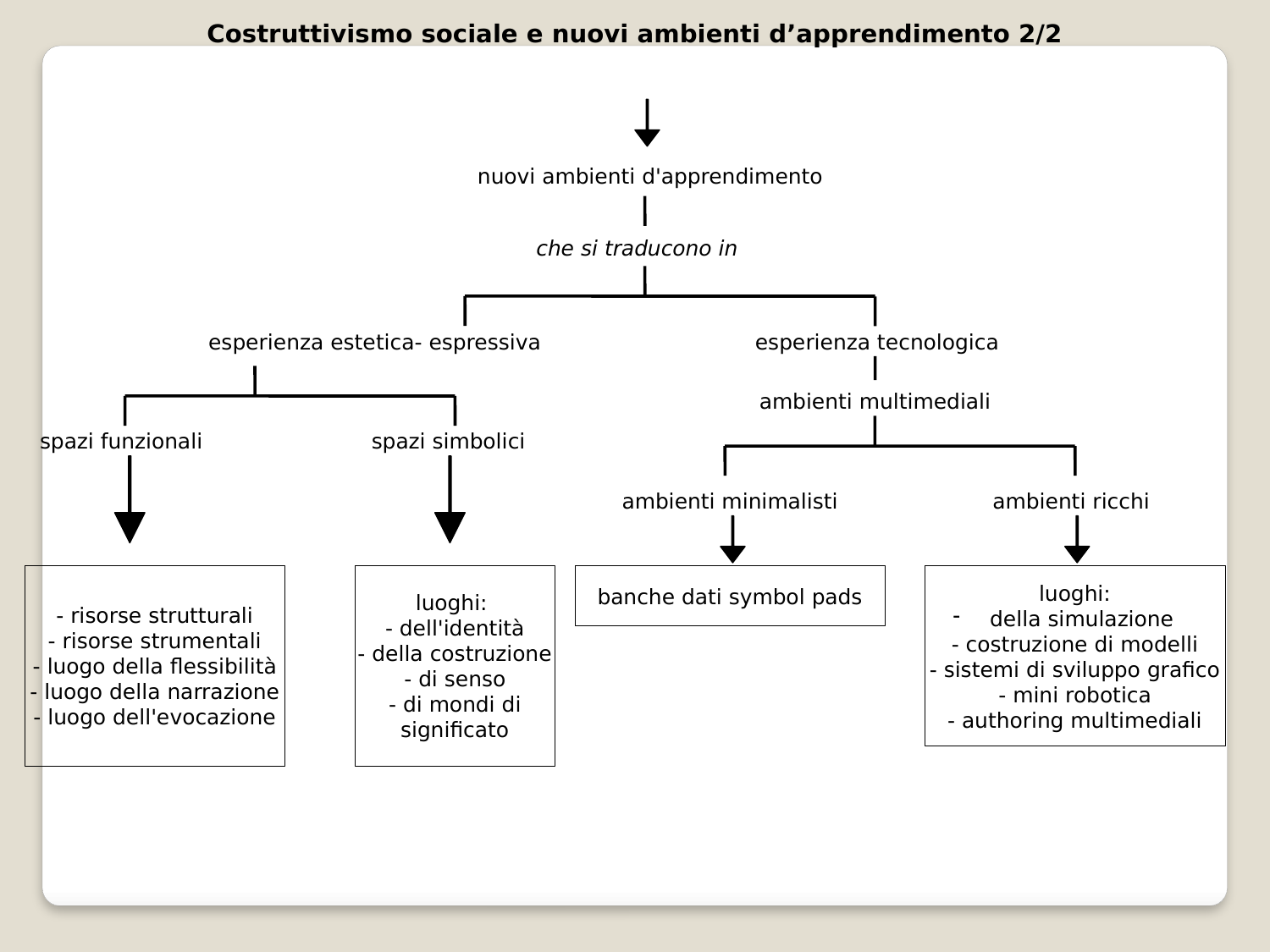

Costruttivismo sociale e nuovi ambienti d’apprendimento 2/2

nuovi ambienti d'apprendimento

che si traducono in

esperienza estetica- espressiva
esperienza tecnologica

ambienti multimediali

spazi funzionali
spazi simbolici

ambienti minimalisti
ambienti ricchi

- risorse strutturali
- risorse strumentali
- luogo della flessibilità
- luogo della narrazione
- luogo dell'evocazione
luoghi:
- dell'identità
- della costruzione
- di senso
- di mondi di significato
banche dati symbol pads
luoghi:
 della simulazione
- costruzione di modelli
- sistemi di sviluppo grafico
- mini robotica
- authoring multimediali